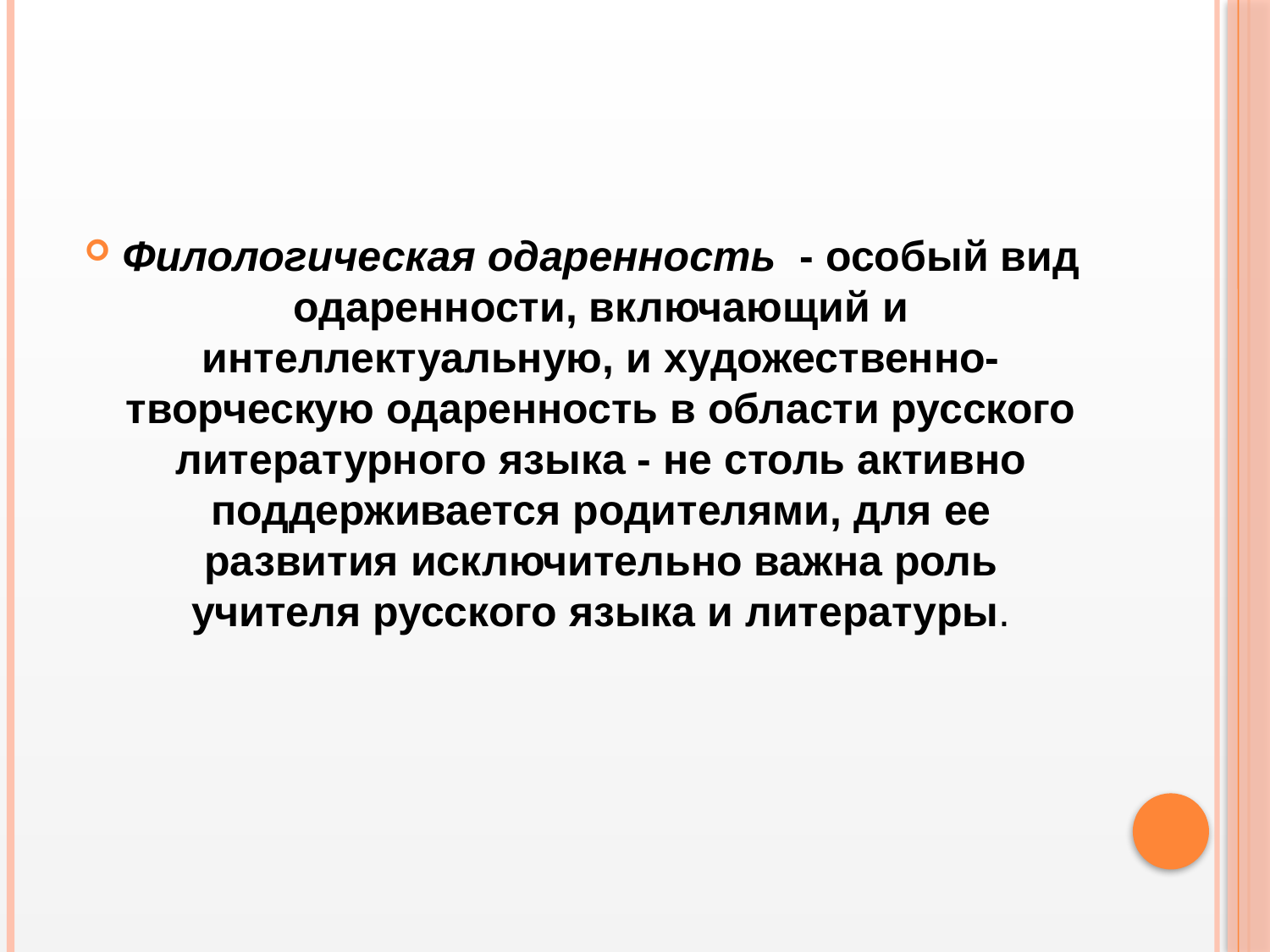

#
Филологическая одаренность  - особый вид одаренности, включающий и интеллектуальную, и художественно-творческую одаренность в области русского литературного языка - не столь активно поддерживается родителями, для ее развития исключительно важна роль учителя русского языка и литературы.